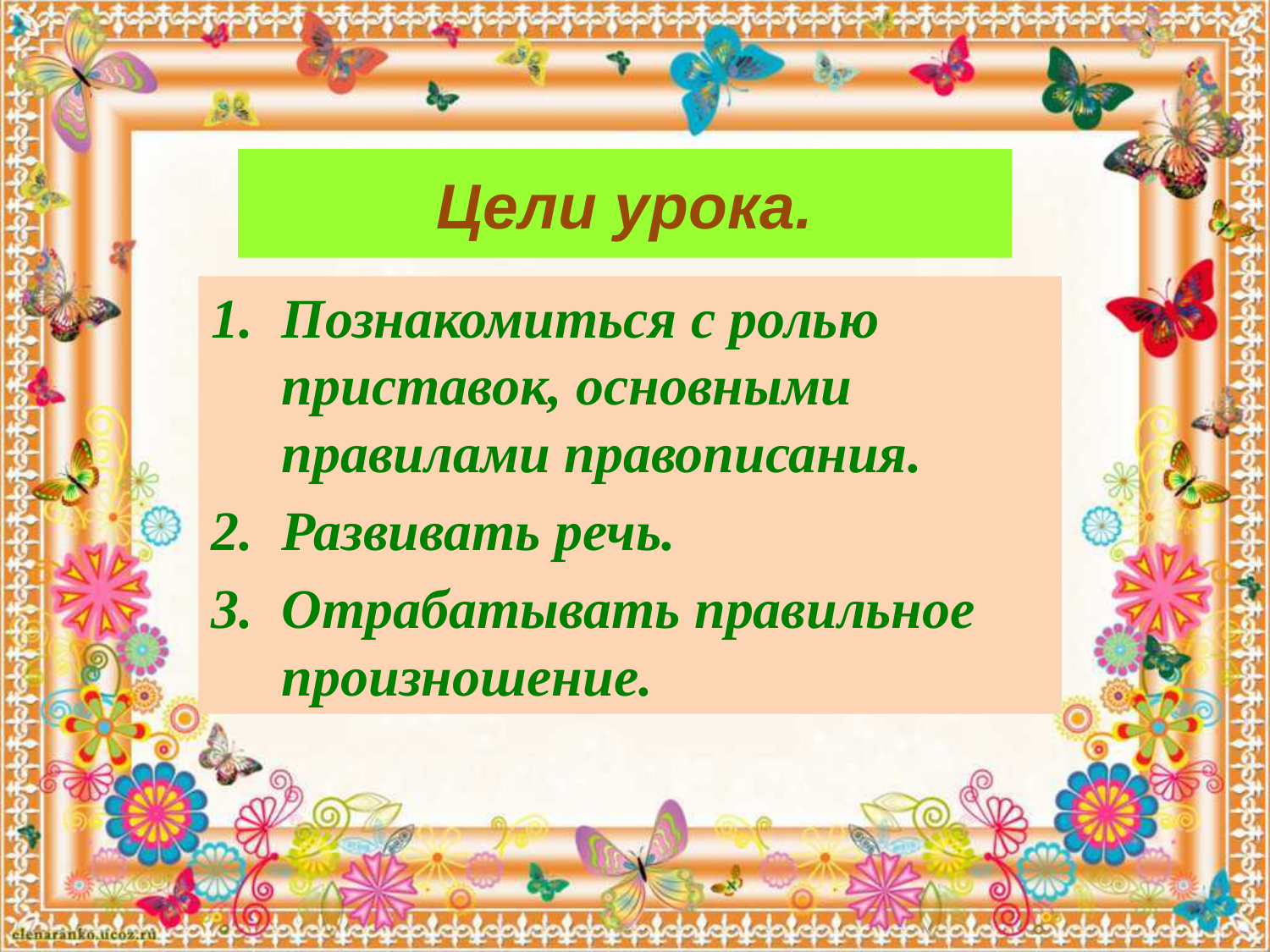

# Цели урока.
Познакомиться с ролью приставок, основными правилами правописания.
Развивать речь.
Отрабатывать правильное произношение.